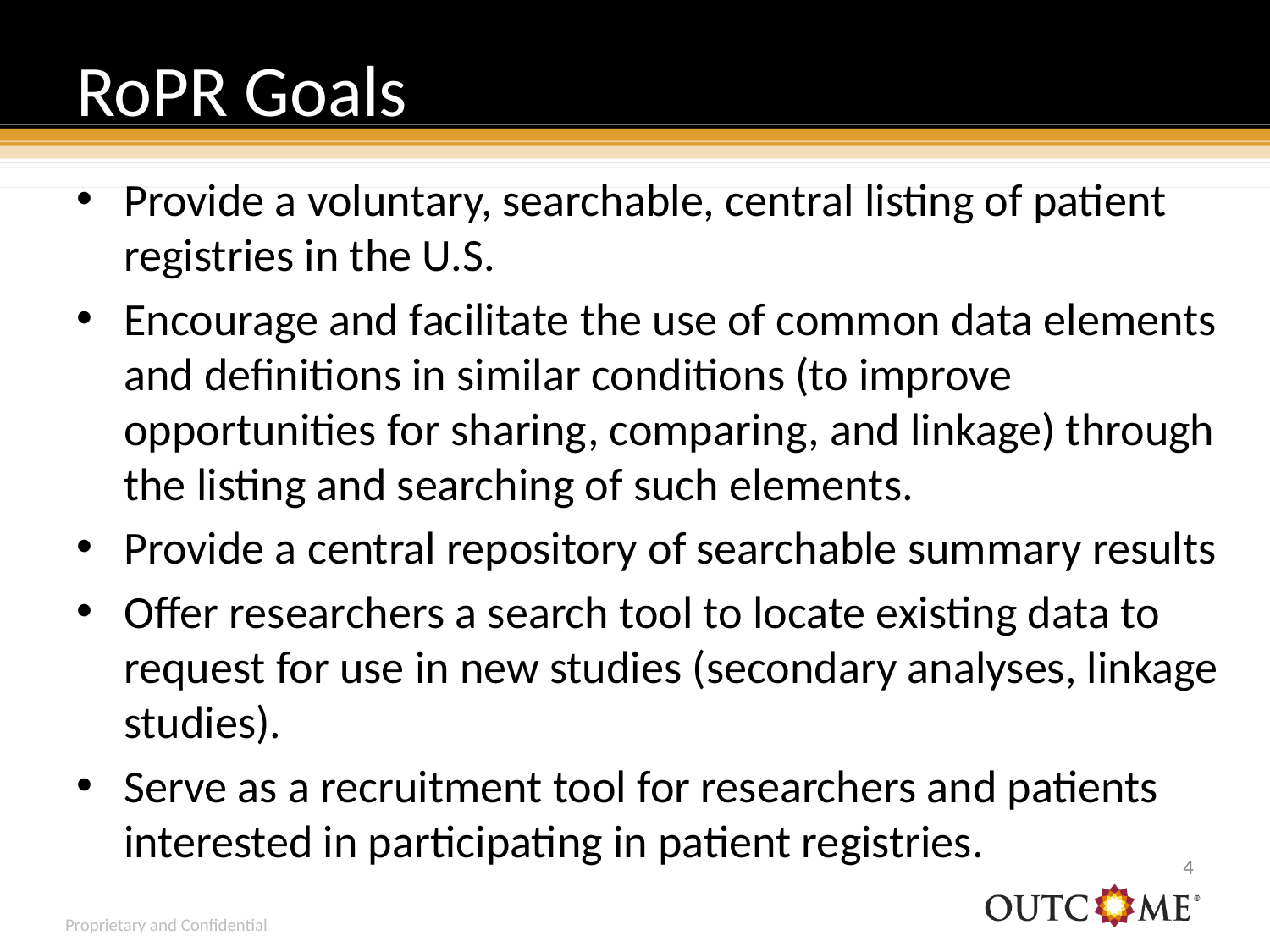

# RoPR Goals
Provide a voluntary, searchable, central listing of patient registries in the U.S.
Encourage and facilitate the use of common data elements and definitions in similar conditions (to improve opportunities for sharing, comparing, and linkage) through the listing and searching of such elements.
Provide a central repository of searchable summary results
Offer researchers a search tool to locate existing data to request for use in new studies (secondary analyses, linkage studies).
Serve as a recruitment tool for researchers and patients interested in participating in patient registries.
4